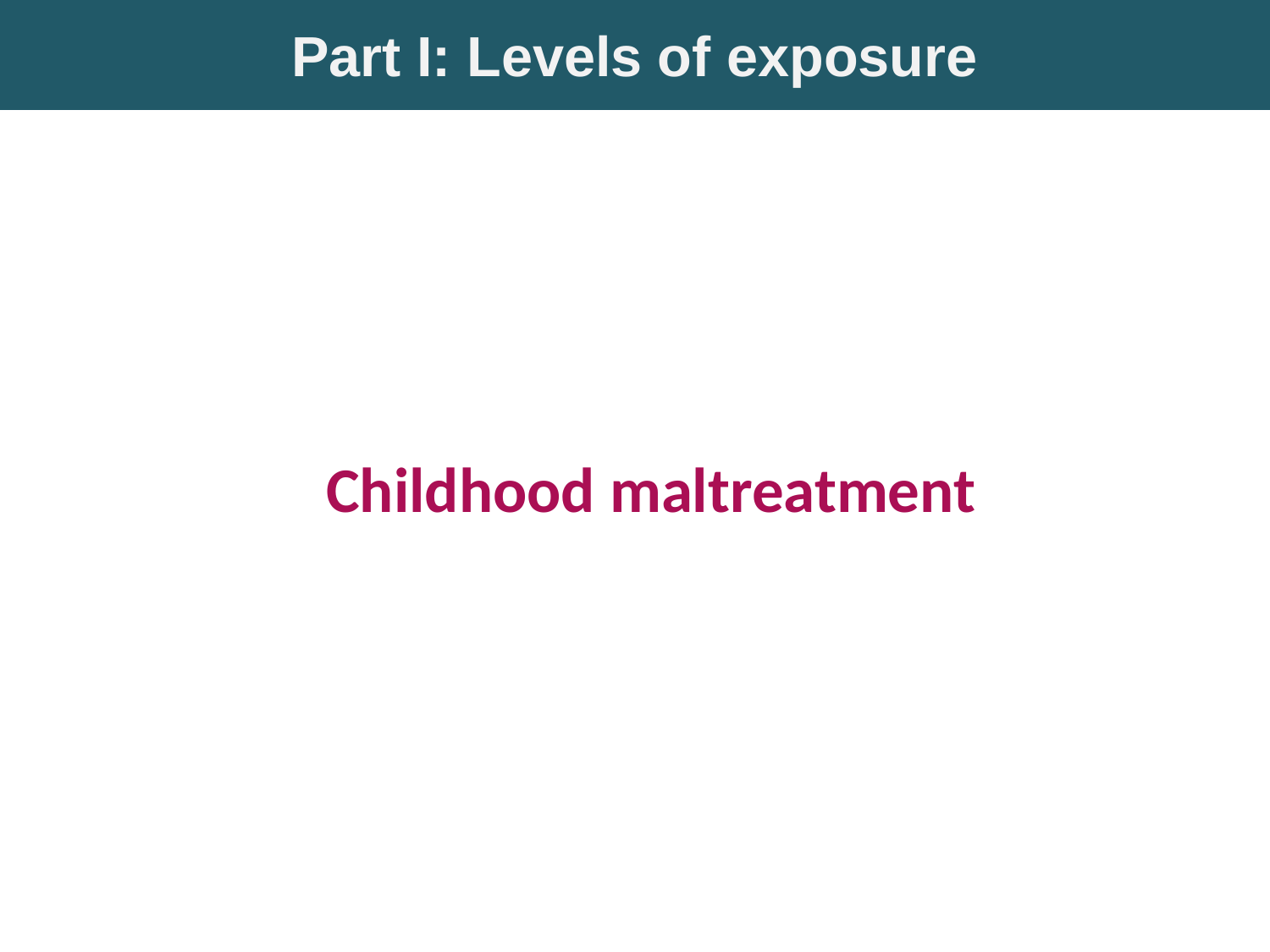

Part I: Levels of exposure
Childhood maltreatment